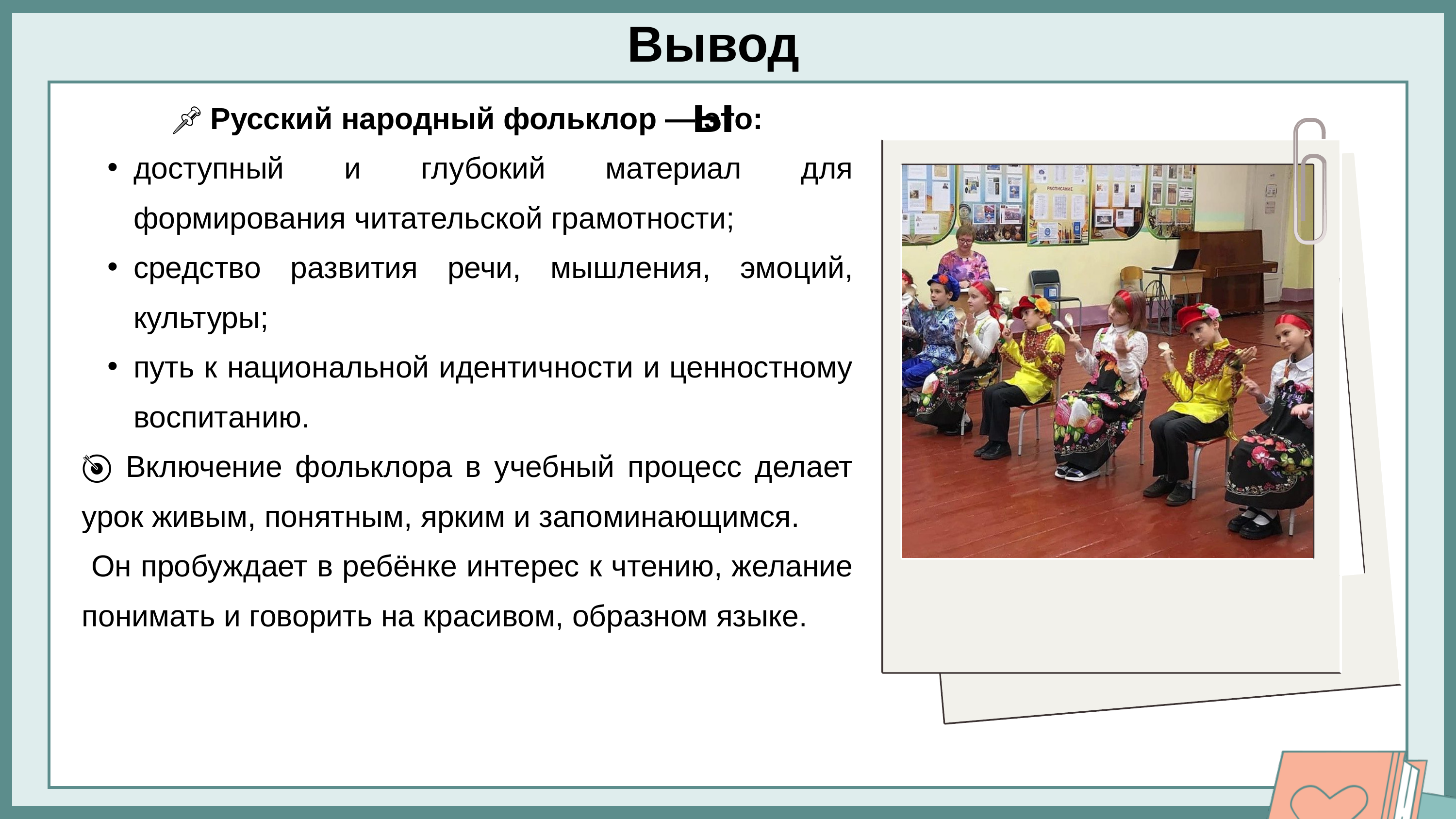

Выводы

📌 Русский народный фольклор — это:
доступный и глубокий материал для формирования читательской грамотности;
средство развития речи, мышления, эмоций, культуры;
путь к национальной идентичности и ценностному воспитанию.
🎯 Включение фольклора в учебный процесс делает урок живым, понятным, ярким и запоминающимся.
 Он пробуждает в ребёнке интерес к чтению, желание понимать и говорить на красивом, образном языке.